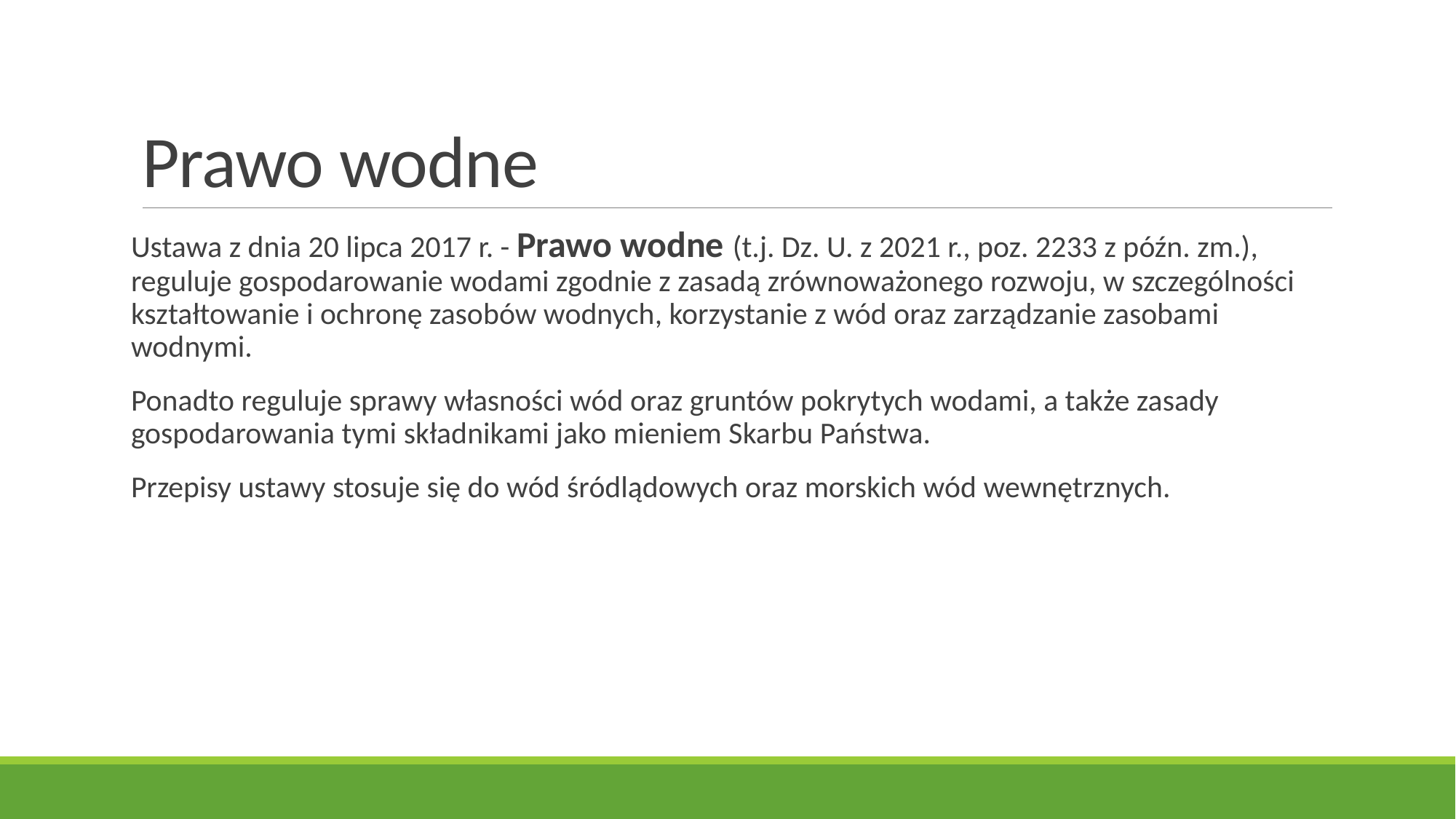

# Prawo wodne
Ustawa z dnia 20 lipca 2017 r. - Prawo wodne (t.j. Dz. U. z 2021 r., poz. 2233 z późn. zm.), reguluje gospodarowanie wodami zgodnie z zasadą zrównoważonego rozwoju, w szczególności kształtowanie i ochronę zasobów wodnych, korzystanie z wód oraz zarządzanie zasobami wodnymi.
Ponadto reguluje sprawy własności wód oraz gruntów pokrytych wodami, a także zasady gospodarowania tymi składnikami jako mieniem Skarbu Państwa.
Przepisy ustawy stosuje się do wód śródlądowych oraz morskich wód wewnętrznych.